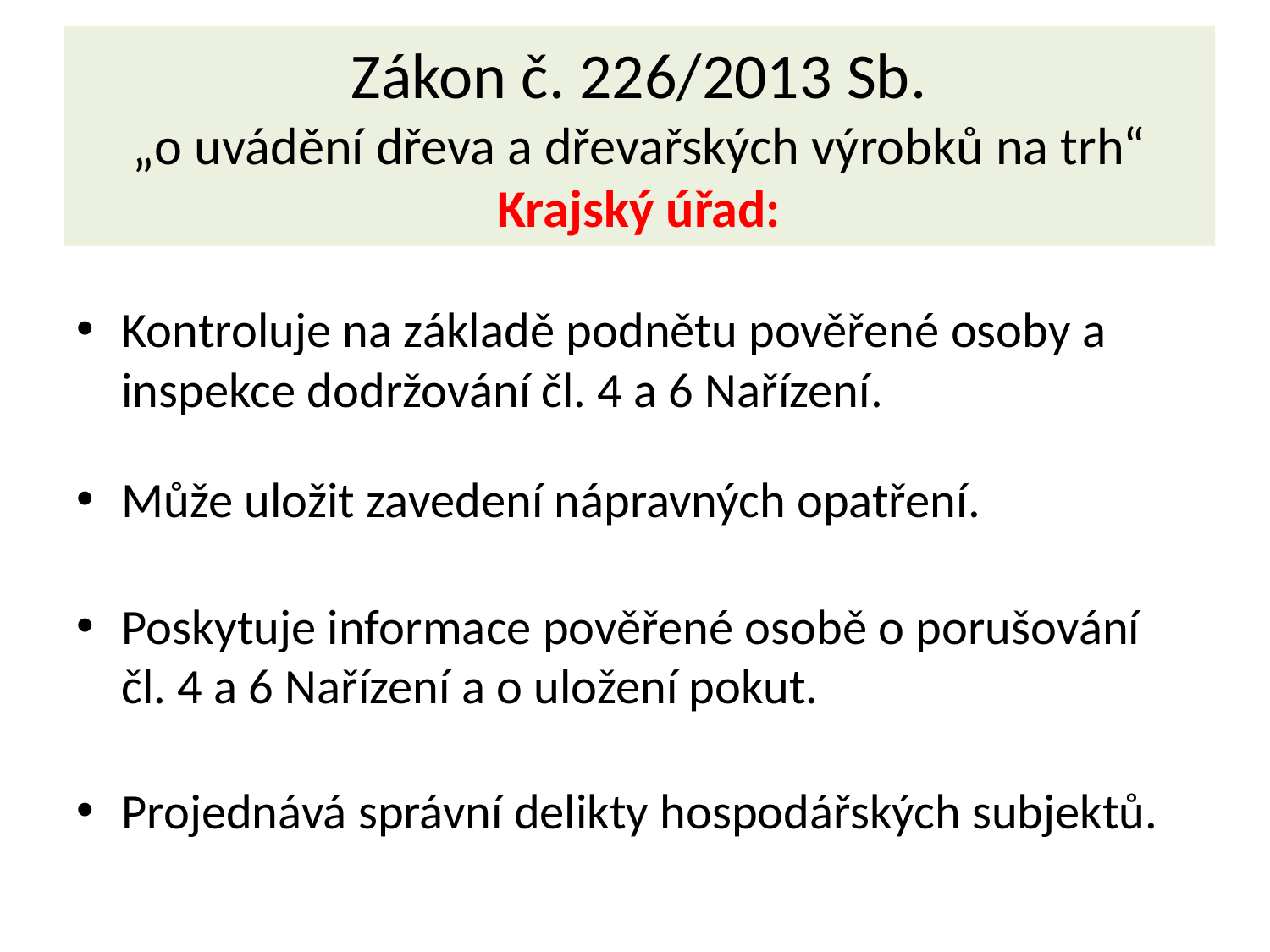

# Zákon č. 226/2013 Sb. „o uvádění dřeva a dřevařských výrobků na trh“ Krajský úřad:

Kontroluje na základě podnětu pověřené osoby a inspekce dodržování čl. 4 a 6 Nařízení.

Může uložit zavedení nápravných opatření.

Poskytuje informace pověřené osobě o porušování čl. 4 a 6 Nařízení a o uložení pokut.

Projednává správní delikty hospodářských subjektů.